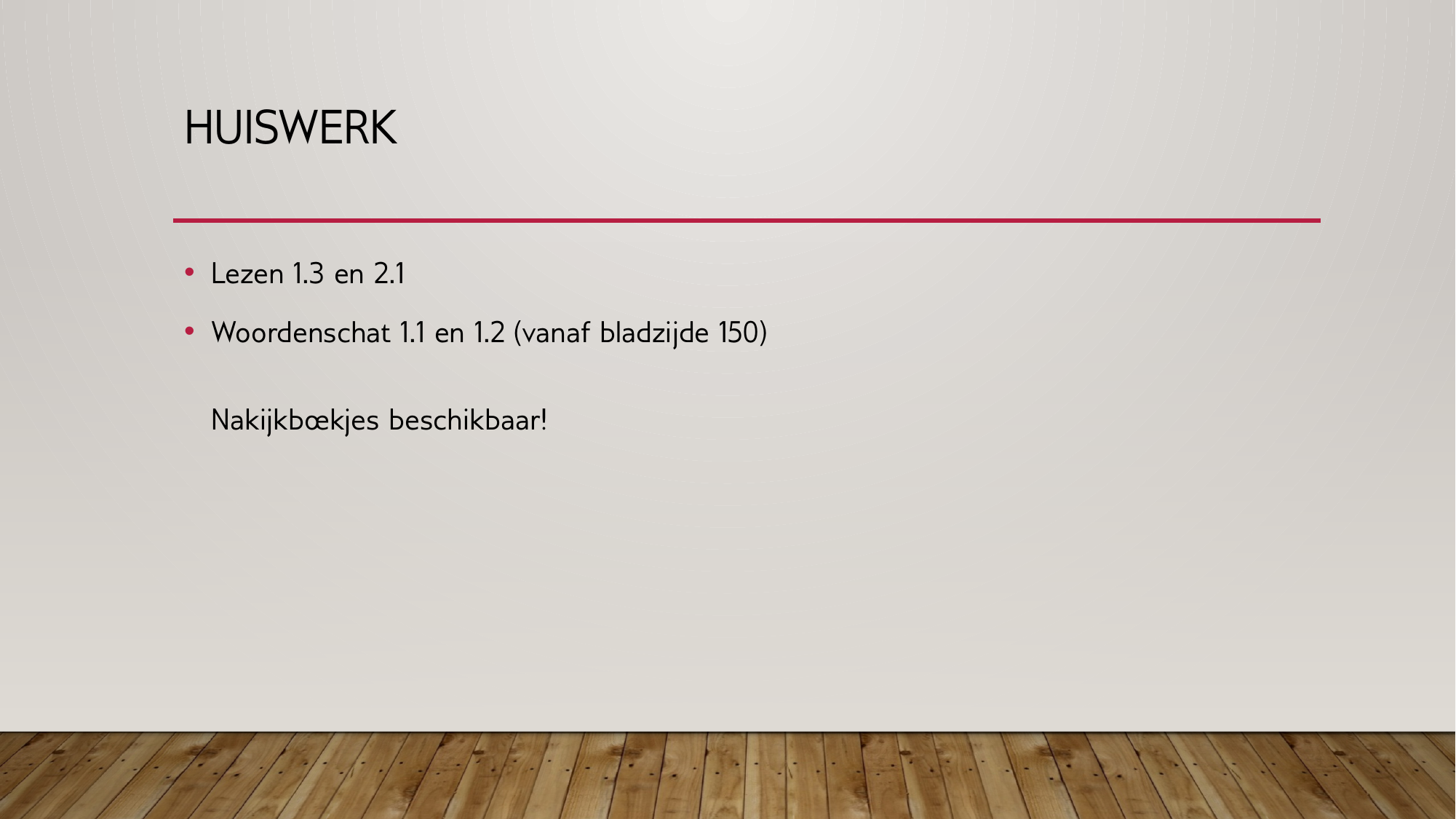

# Huiswerk
Lezen 1.3 en 2.1
Woordenschat 1.1 en 1.2 (vanaf bladzijde 150)
Nakijkboekjes beschikbaar!